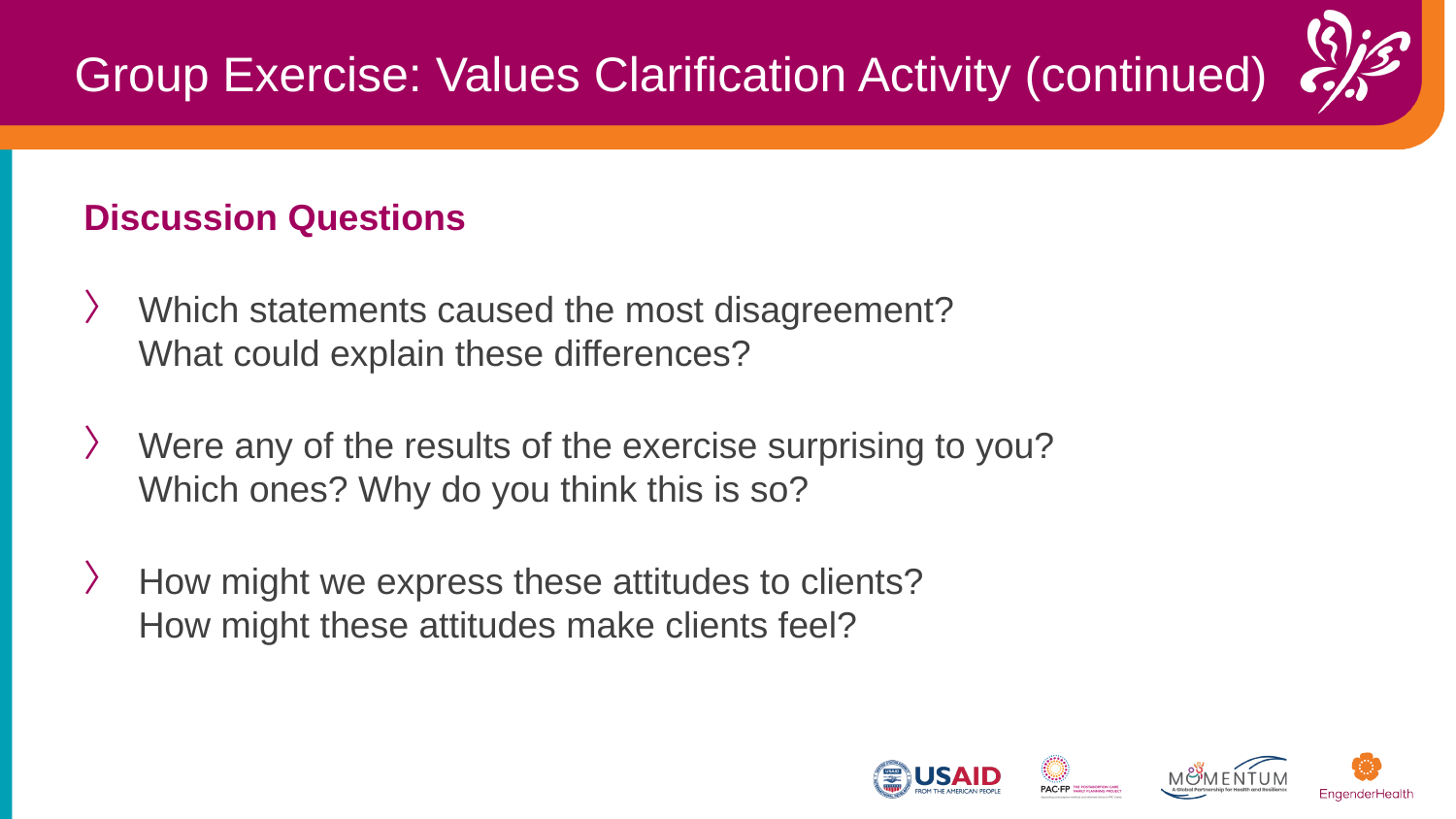

Group Exercise: Values Clarification Activity (continued)
Discussion Questions
Which statements caused the most disagreement?
What could explain these differences?
Were any of the results of the exercise surprising to you?
Which ones? Why do you think this is so?
How might we express these attitudes to clients?
How might these attitudes make clients feel?